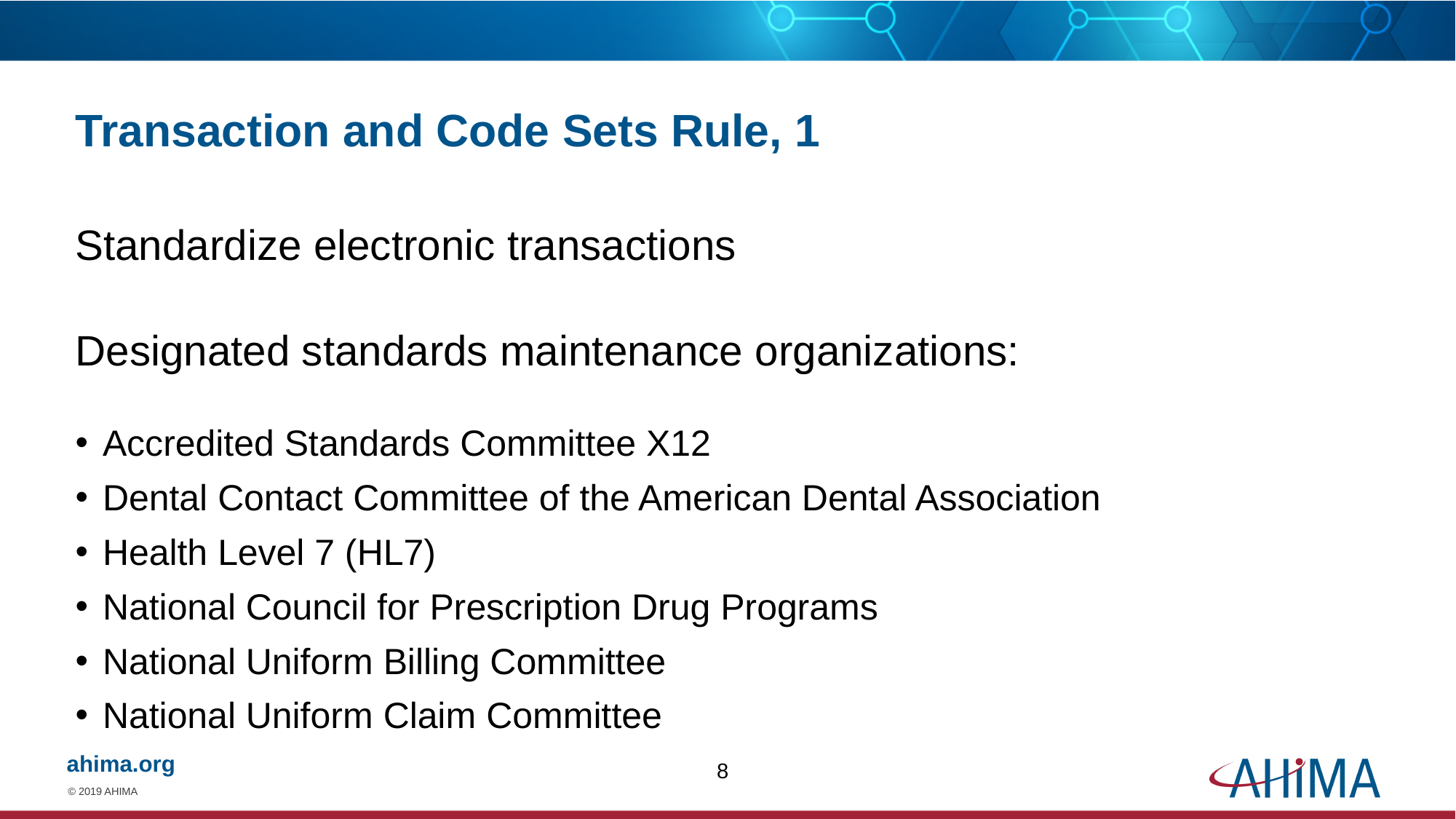

# Transaction and Code Sets Rule, 1
Standardize electronic transactions

Designated standards maintenance organizations:

Accredited Standards Committee X12
Dental Contact Committee of the American Dental Association
Health Level 7 (HL7)
National Council for Prescription Drug Programs
National Uniform Billing Committee
National Uniform Claim Committee